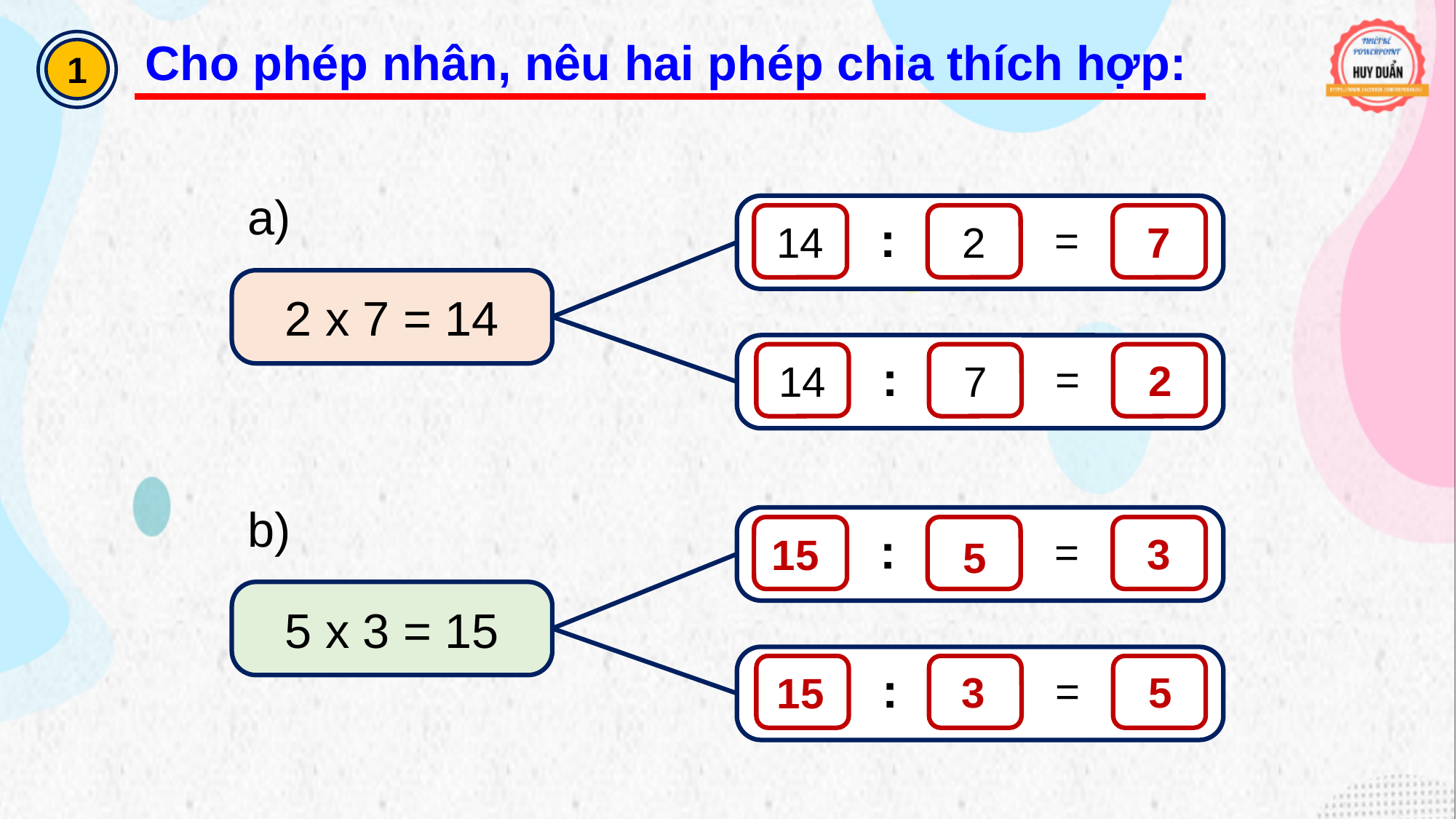

Cho phép nhân, nêu hai phép chia thích hợp:

1
a)

:
=
2
?
14
2 x 7 = 14

:
=
7
?
14
7
2
b)

:
=
?
?
?
5 x 3 = 15

:
=
?
?
?
3
15
5
15
3
5